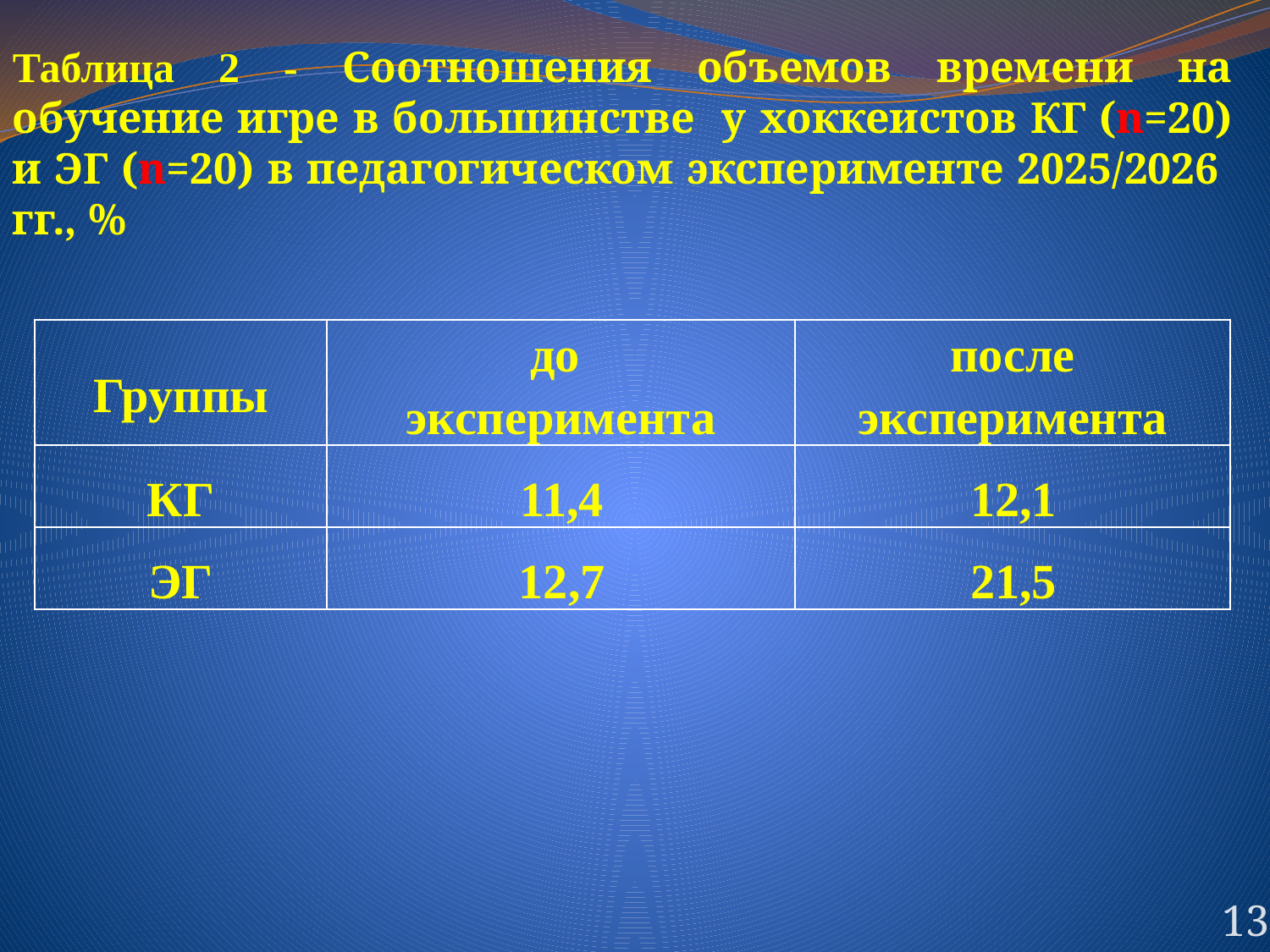

Таблица 2 - Соотношения объемов времени на обучение игре в большинстве  у хоккеистов КГ (n=20) и ЭГ (n=20) в педагогическом эксперименте 2025/2026  гг., %

| Группы | до эксперимента | после эксперимента |
| --- | --- | --- |
| КГ | 11,4 | 12,1 |
| ЭГ | 12,7 | 21,5 |
13